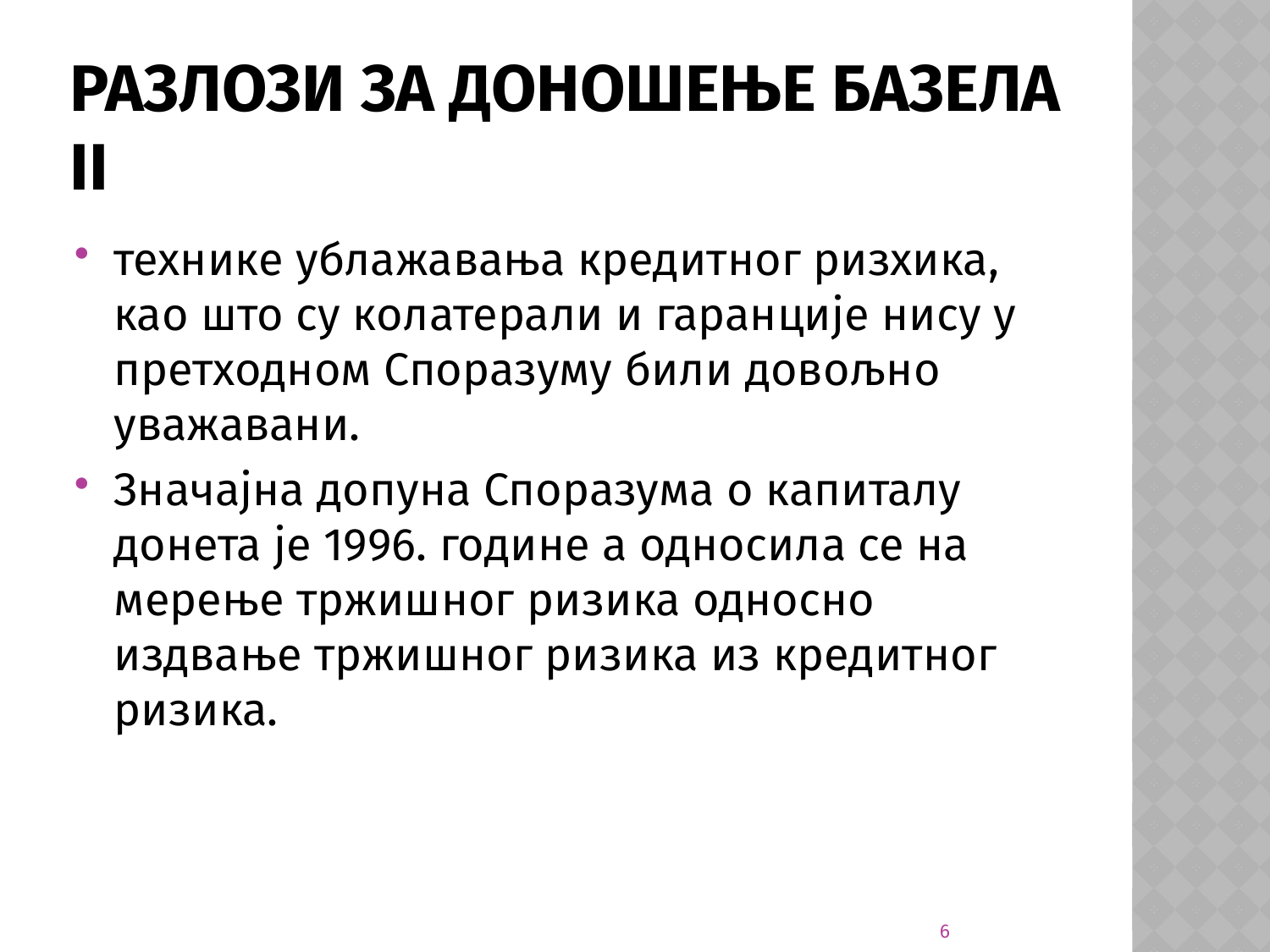

# Разлози за доношење базела II
технике ублажавања кредитног ризхика, као што су колатерали и гаранције нису у претходном Споразуму били довољно уважавани.
Значајна допуна Споразума о капиталу донета је 1996. године а односила се на мерење тржишног ризика односно издвање тржишног ризика из кредитног ризика.

6